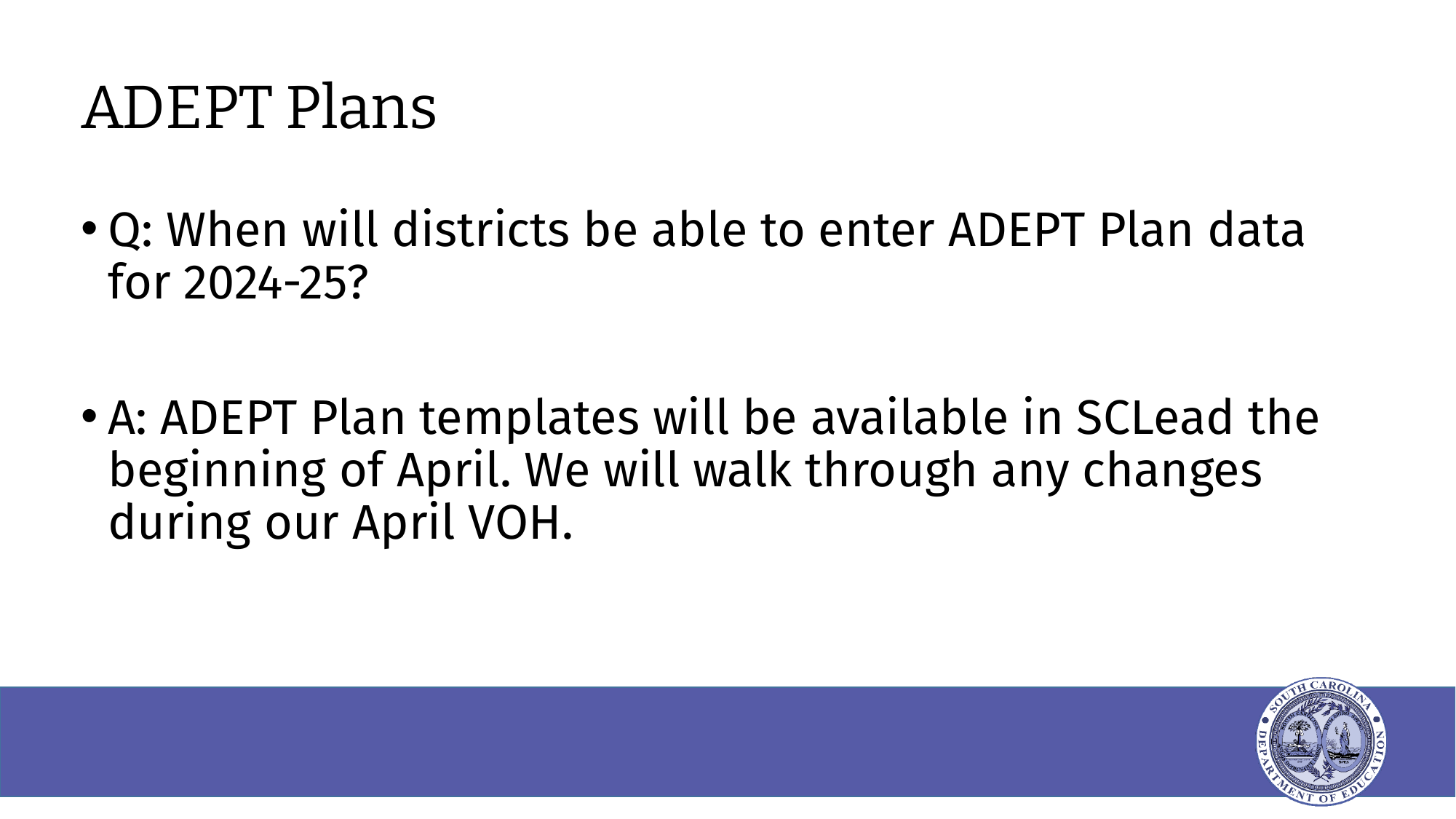

# ADEPT Plans
Q: When will districts be able to enter ADEPT Plan data for 2024-25?

A: ADEPT Plan templates will be available in SCLead the beginning of April. We will walk through any changes during our April VOH.